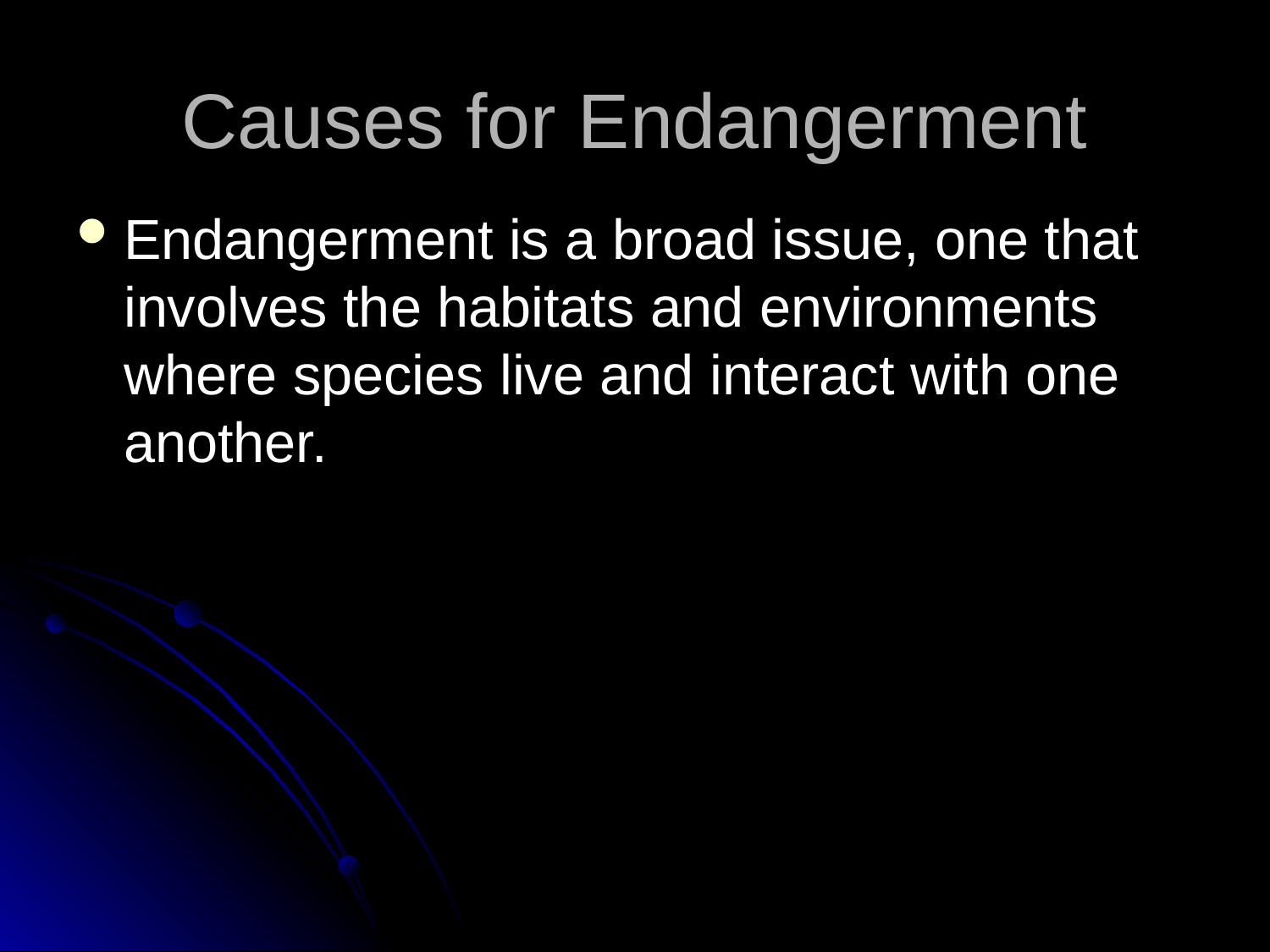

Causes for Endangerment
Endangerment is a broad issue, one that involves the habitats and environments where species live and interact with one another.